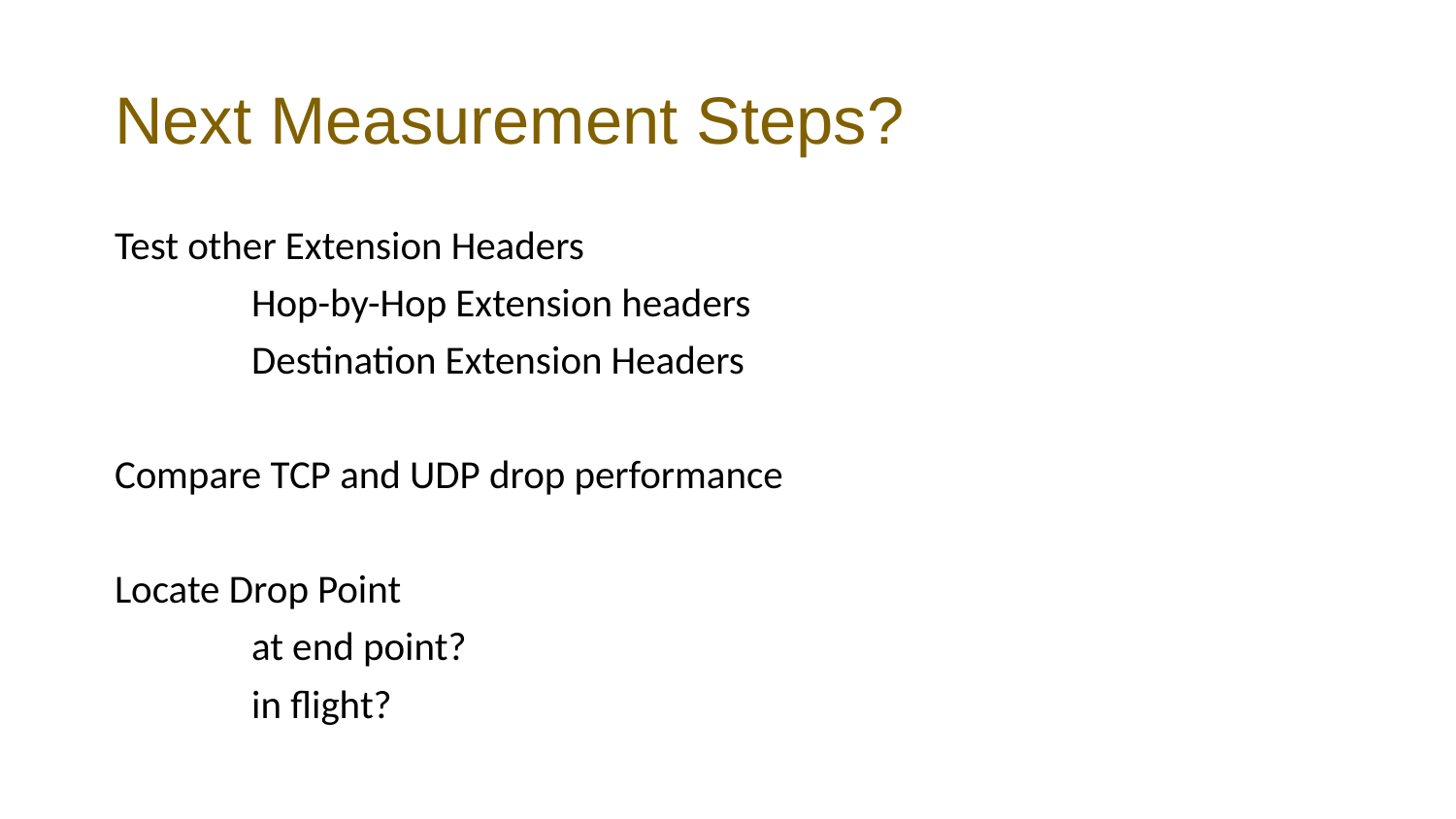

# Next Measurement Steps?
Test other Extension Headers
	Hop-by-Hop Extension headers
	Destination Extension Headers

Compare TCP and UDP drop performance

Locate Drop Point
	at end point?
	in flight?